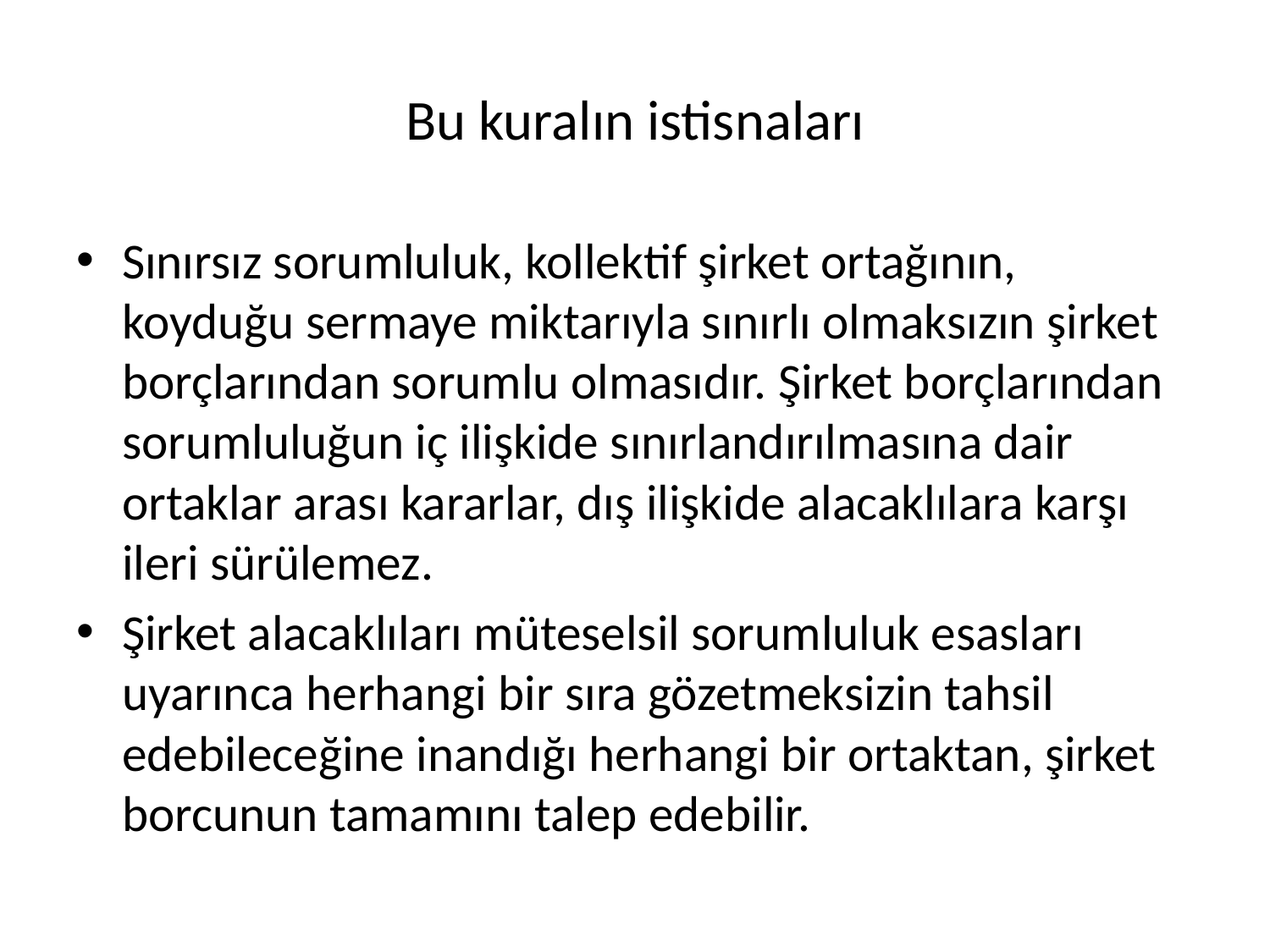

# Bu kuralın istisnaları
Sınırsız sorumluluk, kollektif şirket ortağının, koyduğu sermaye miktarıyla sınırlı olmaksızın şirket borçlarından sorumlu olmasıdır. Şirket borçlarından sorumluluğun iç ilişkide sınırlandırılmasına dair ortaklar arası kararlar, dış ilişkide alacaklılara karşı ileri sürülemez.
Şirket alacaklıları müteselsil sorumluluk esasları uyarınca herhangi bir sıra gözetmeksizin tahsil edebileceğine inandığı herhangi bir ortaktan, şirket borcunun tamamını talep edebilir.